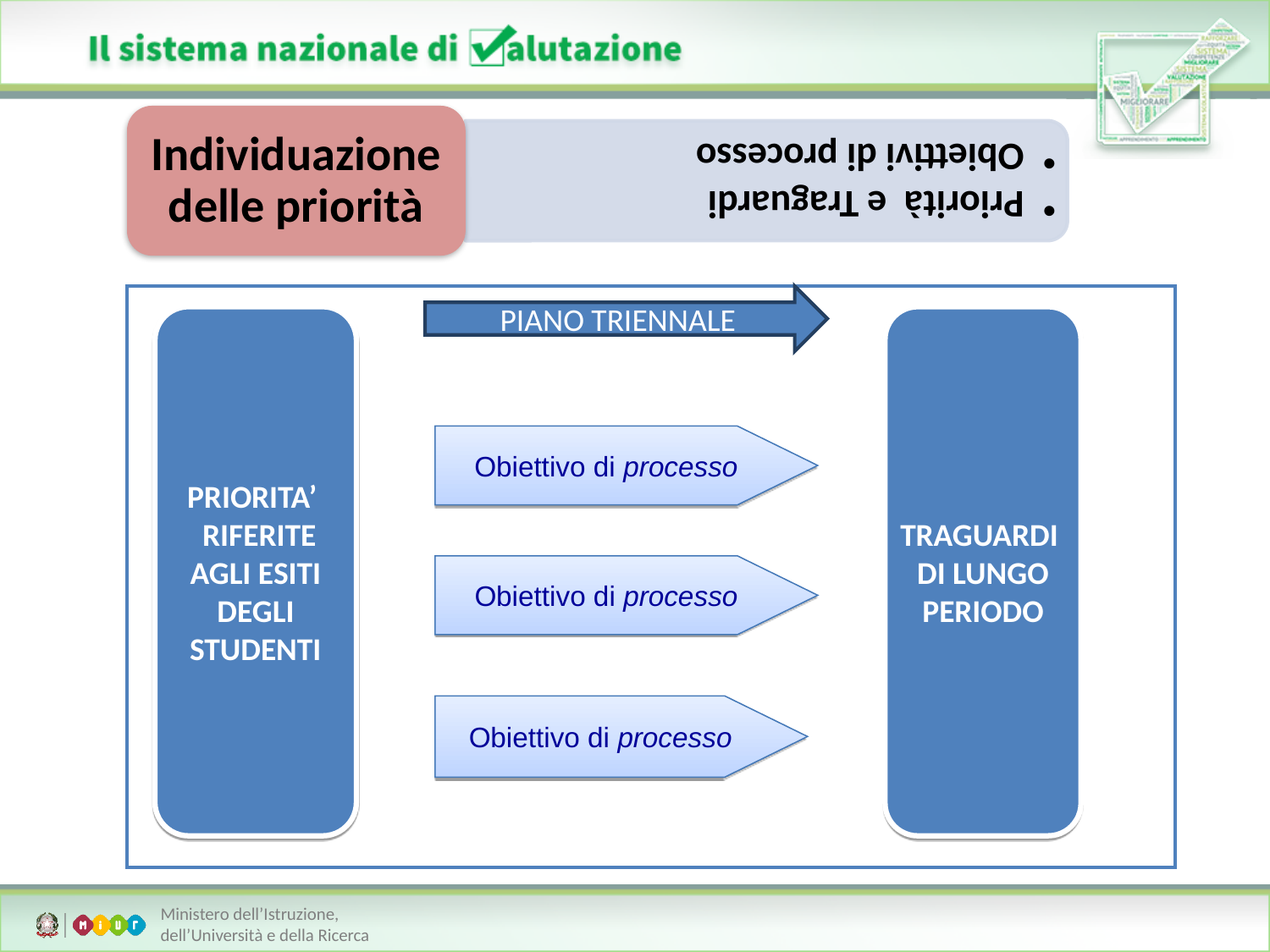

Priorità  e Traguardi
Obiettivi di processo
Individuazione delle priorità

PIANO TRIENNALE
PRIORITA’
 RIFERITE AGLI ESITI DEGLI STUDENTI
TRAGUARDI
DI LUNGO PERIODO
Obiettivo di processo
Obiettivo di processo
Obiettivo di processo